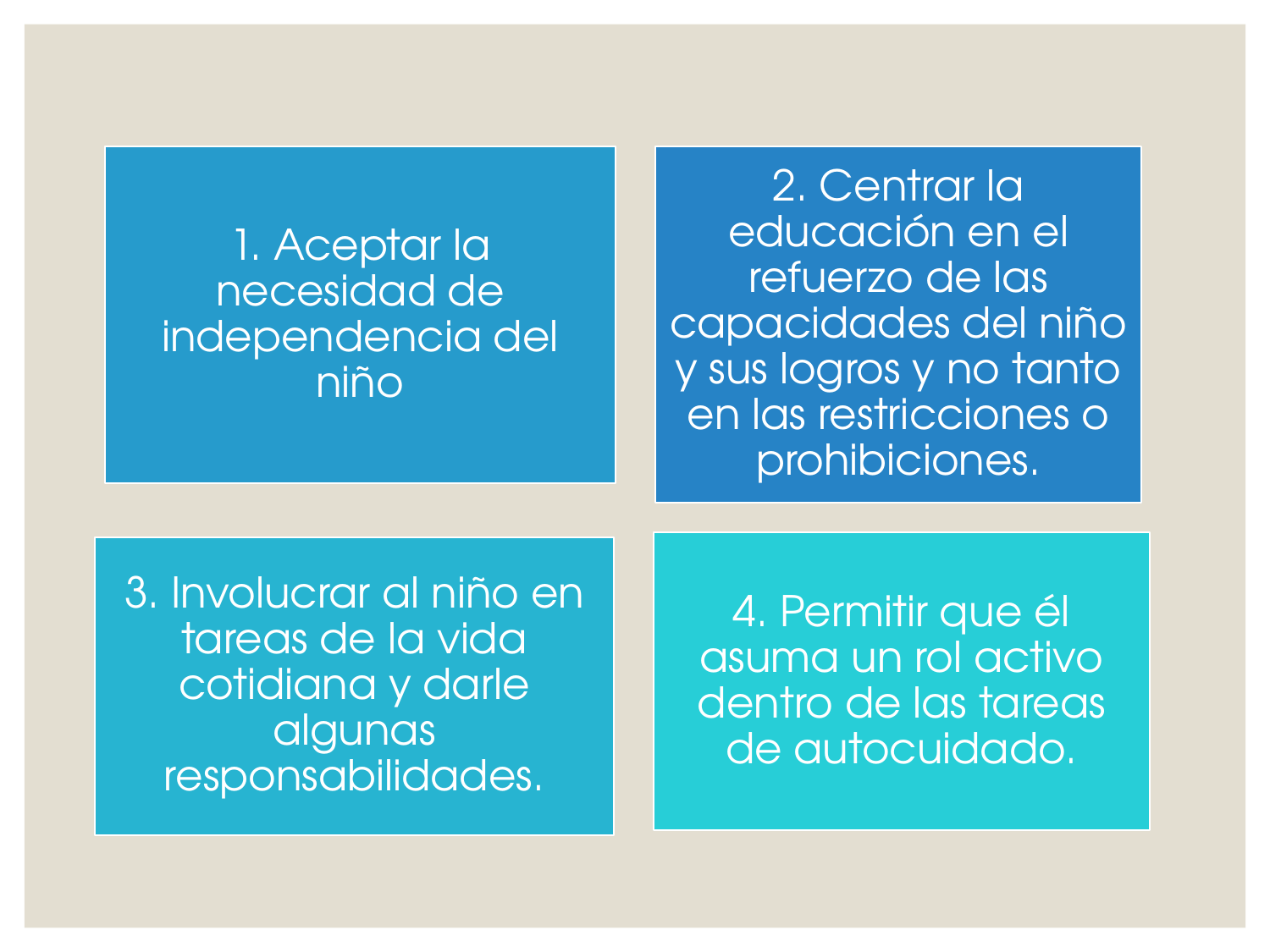

#
2. Centrar la educación en el refuerzo de las capacidades del niño y sus logros y no tanto en las restricciones o prohibiciones.
1. Aceptar la necesidad de independencia del niño
3. Involucrar al niño en tareas de la vida cotidiana y darle algunas responsabilidades.
4. Permitir que él asuma un rol activo dentro de las tareas de autocuidado.